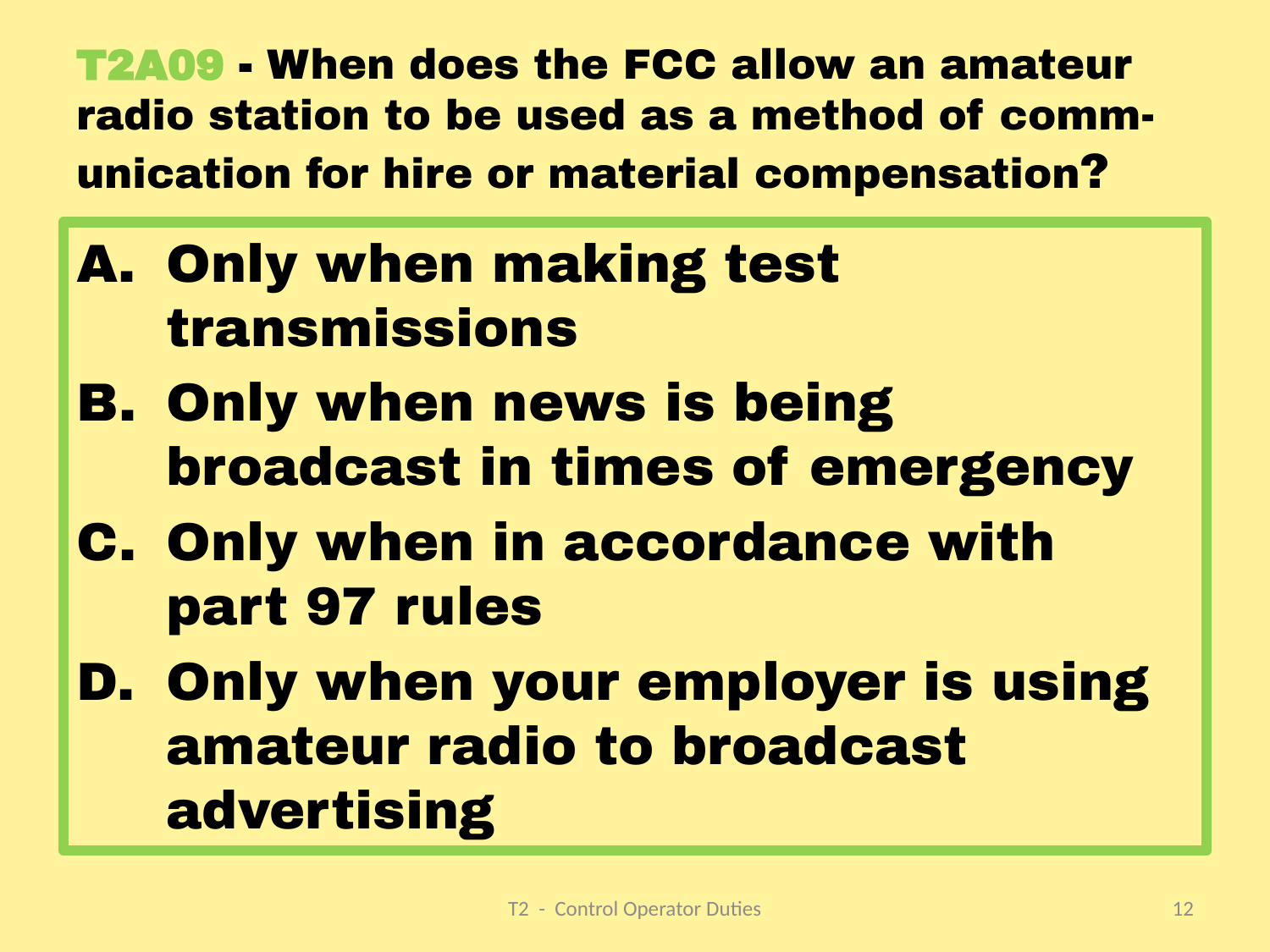

# T2A09 - When does the FCC allow an amateur radio station to be used as a method of comm-unication for hire or material compensation?
Only when making test transmissions
Only when news is being broadcast in times of emergency
Only when in accordance with part 97 rules
Only when your employer is using amateur radio to broadcast advertising
T2  -  Control Operator Duties
12